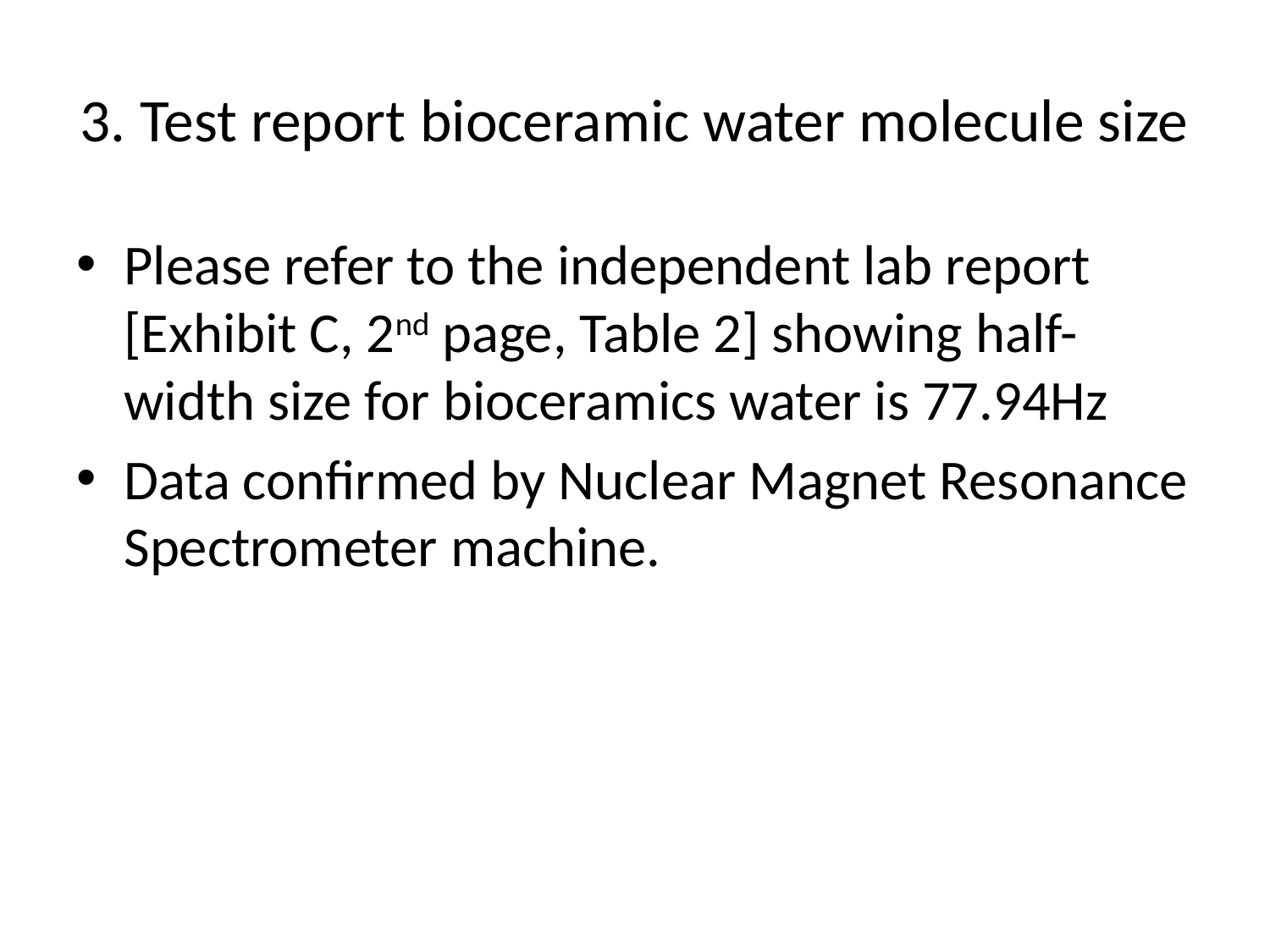

# 3. Test report bioceramic water molecule size
Please refer to the independent lab report [Exhibit C, 2nd page, Table 2] showing half-width size for bioceramics water is 77.94Hz
Data confirmed by Nuclear Magnet Resonance Spectrometer machine.